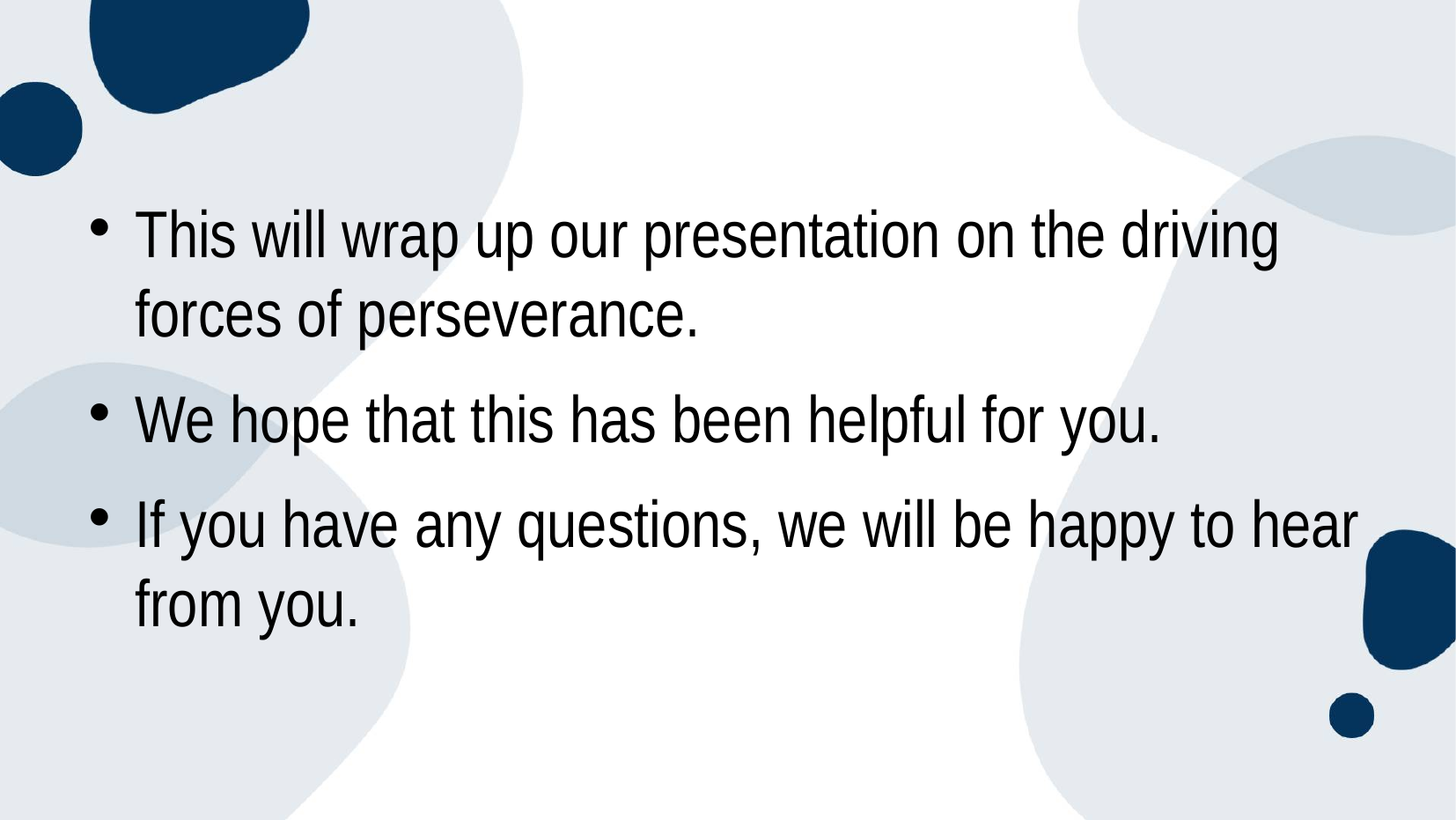

#
This will wrap up our presentation on the driving forces of perseverance.
We hope that this has been helpful for you.
If you have any questions, we will be happy to hear from you.